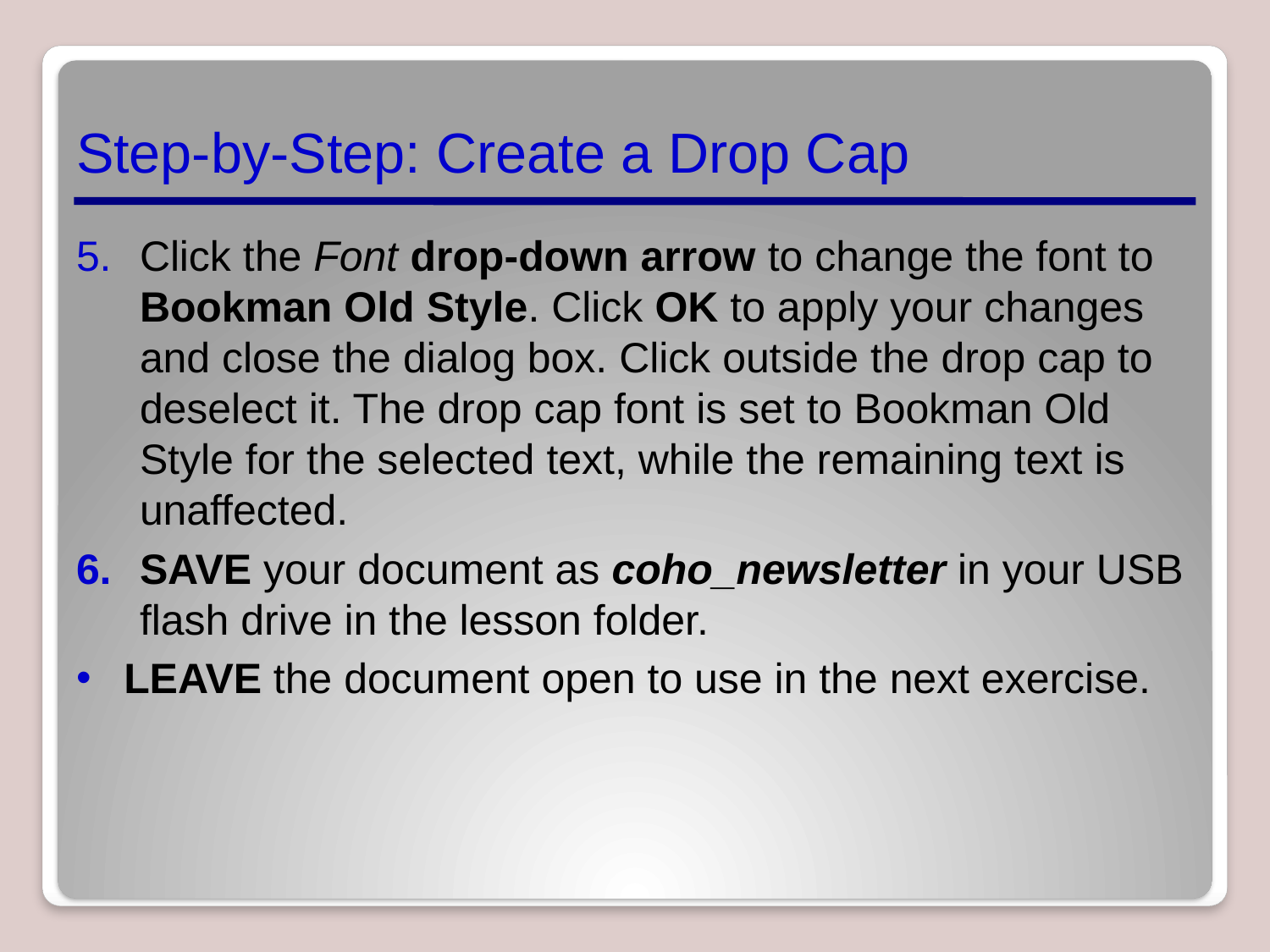

# Step-by-Step: Create a Drop Cap
Click the Font drop-down arrow to change the font to Bookman Old Style. Click OK to apply your changes and close the dialog box. Click outside the drop cap to deselect it. The drop cap font is set to Bookman Old Style for the selected text, while the remaining text is unaffected.
SAVE your document as coho_newsletter in your USB flash drive in the lesson folder.
LEAVE the document open to use in the next exercise.